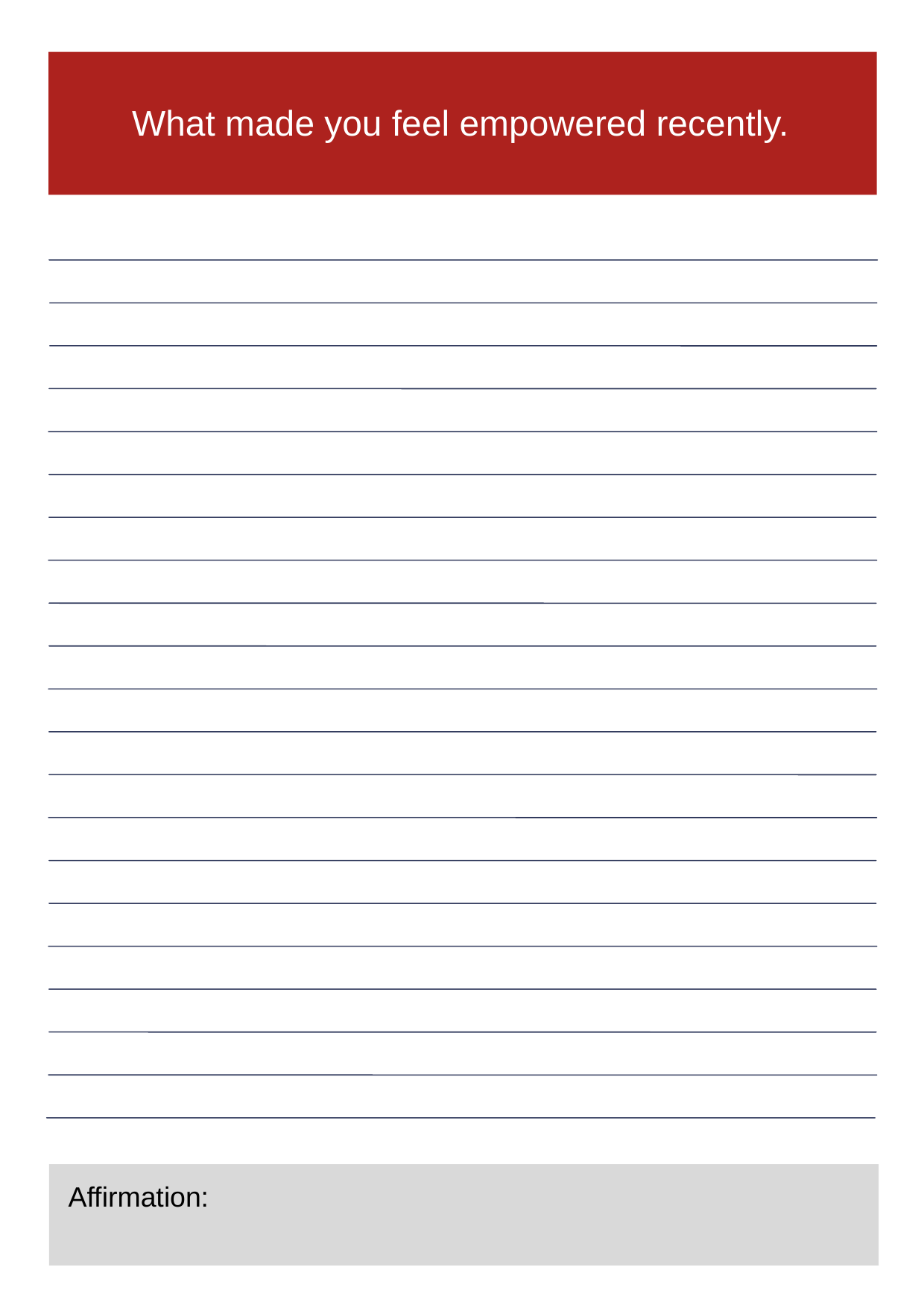

What made you feel empowered recently.

Affirmation: